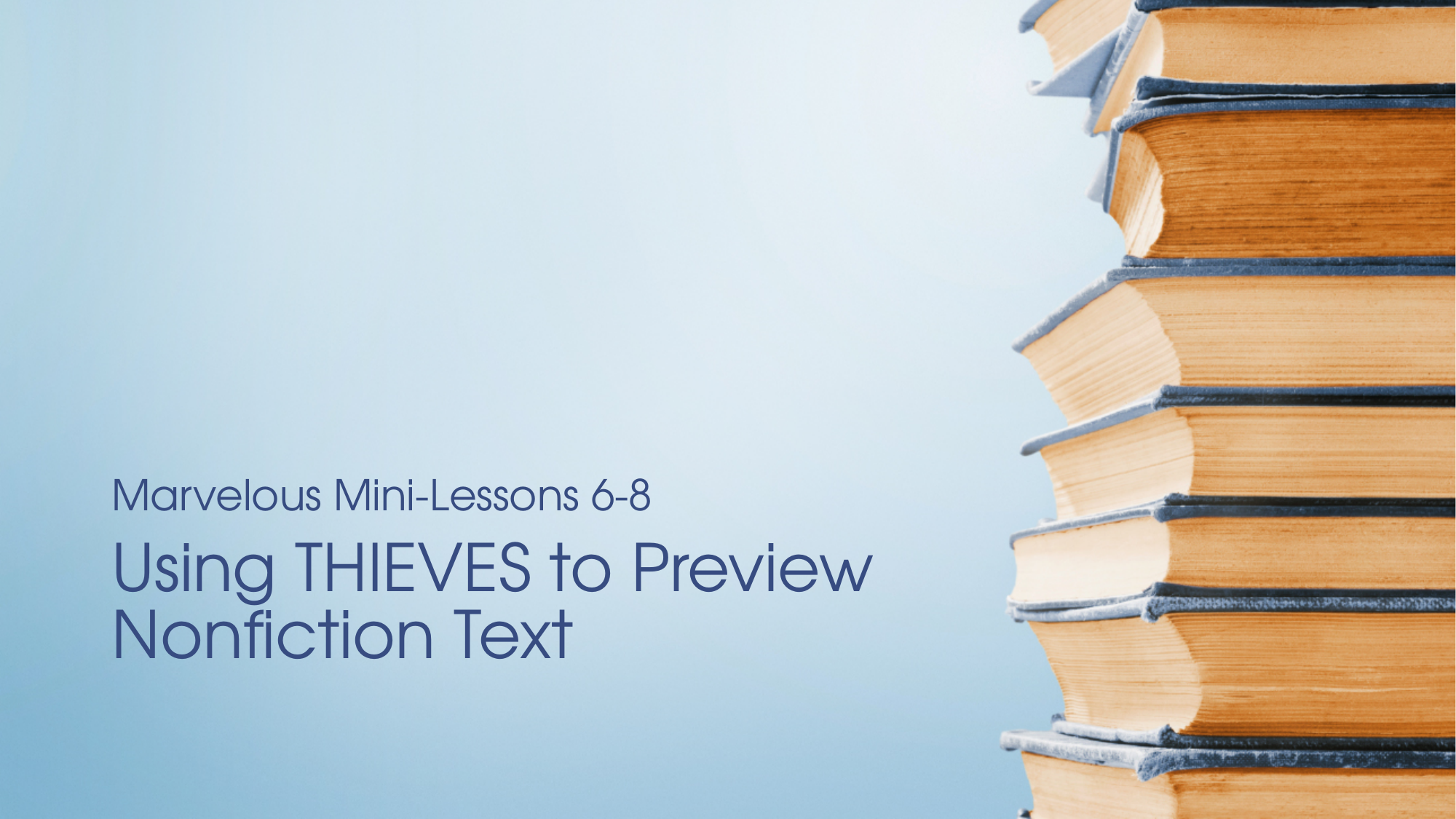

Marvelous Mini-Lessons 6-8
# Using THIEVES to Preview Nonfiction Text